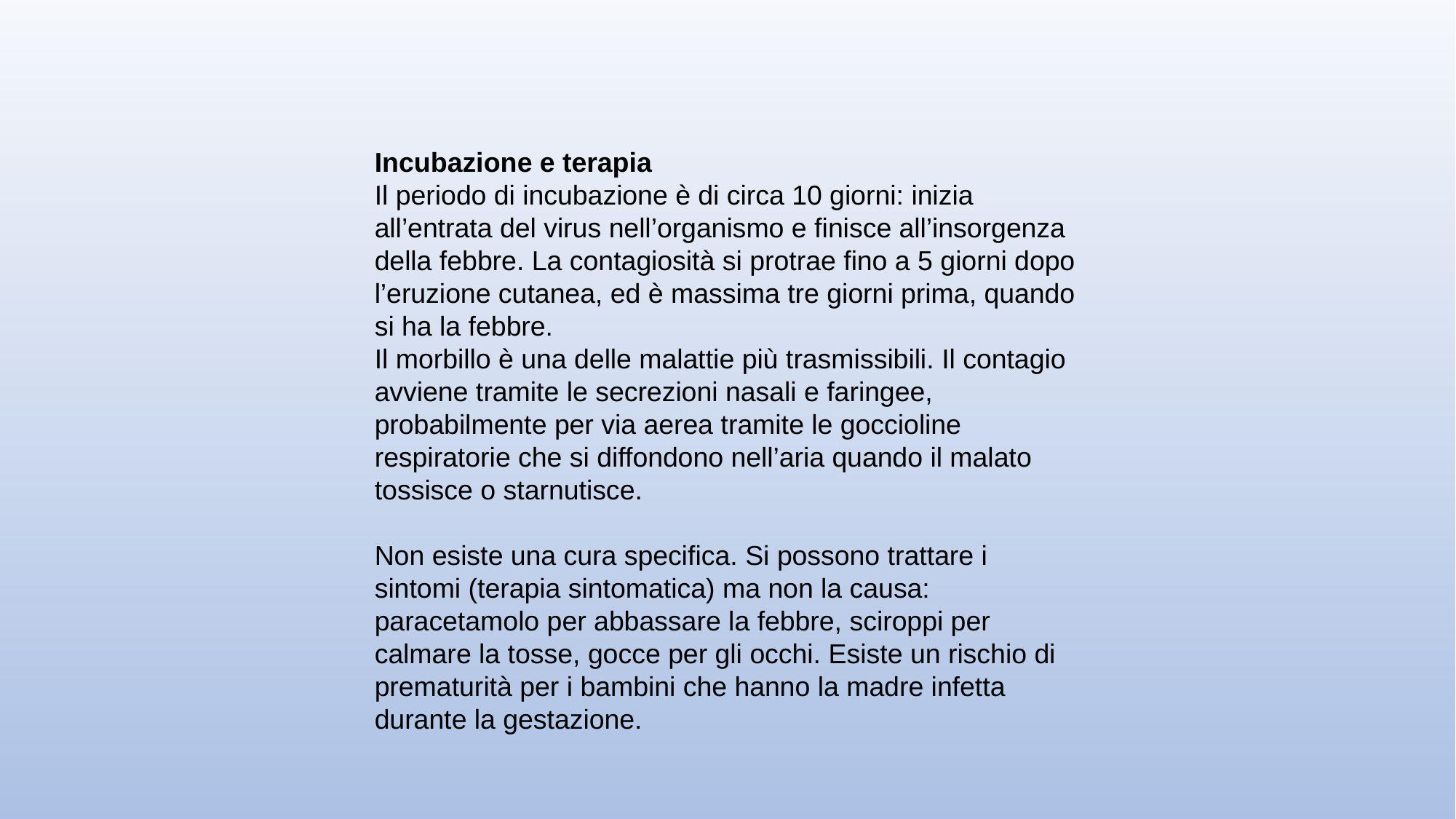

Incubazione e terapia
Il periodo di incubazione è di circa 10 giorni: inizia all’entrata del virus nell’organismo e finisce all’insorgenza della febbre. La contagiosità si protrae fino a 5 giorni dopo l’eruzione cutanea, ed è massima tre giorni prima, quando si ha la febbre.
Il morbillo è una delle malattie più trasmissibili. Il contagio avviene tramite le secrezioni nasali e faringee, probabilmente per via aerea tramite le goccioline respiratorie che si diffondono nell’aria quando il malato tossisce o starnutisce.

Non esiste una cura specifica. Si possono trattare i sintomi (terapia sintomatica) ma non la causa: paracetamolo per abbassare la febbre, sciroppi per calmare la tosse, gocce per gli occhi. Esiste un rischio di prematurità per i bambini che hanno la madre infetta durante la gestazione.